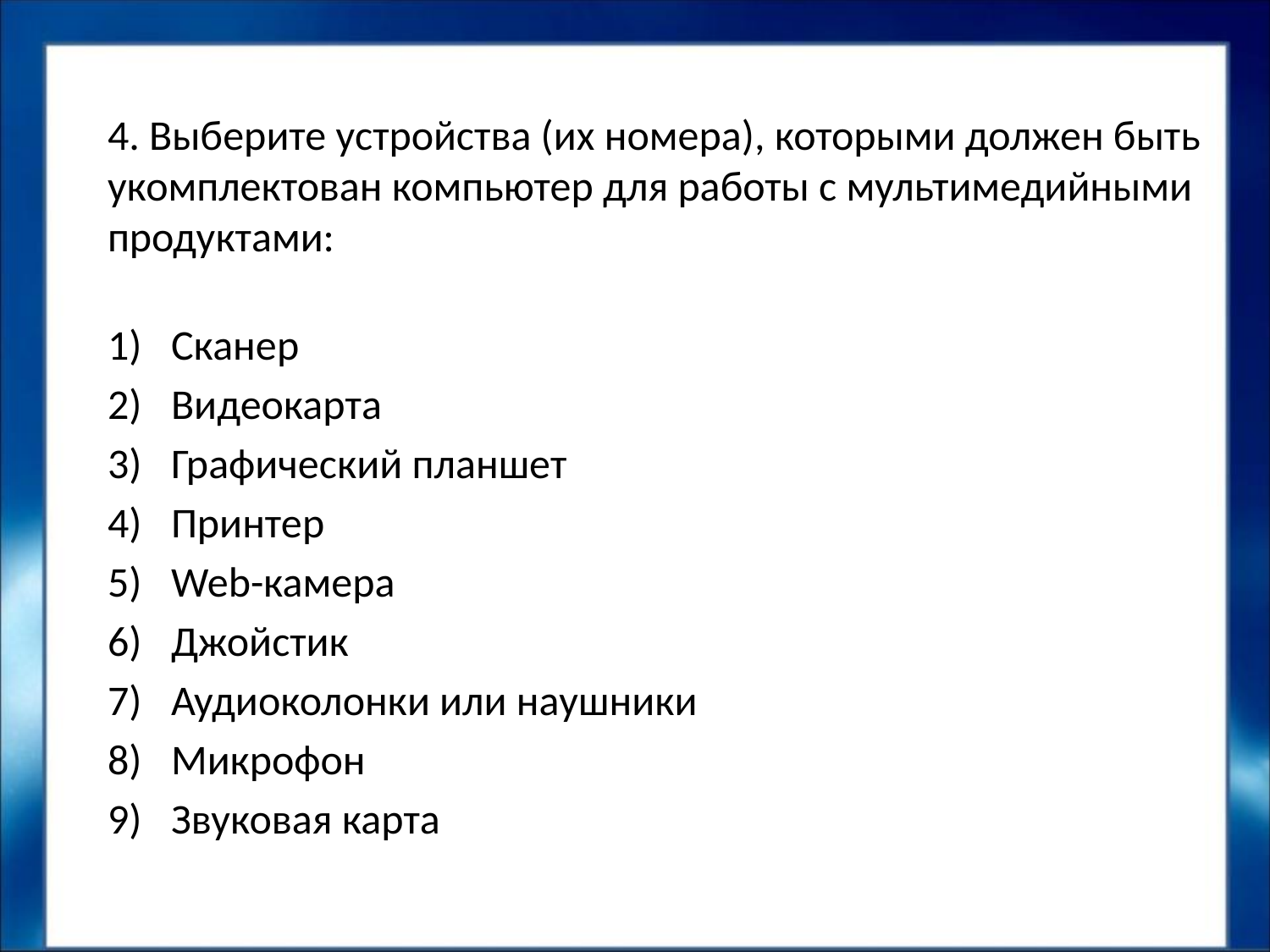

4. Выберите устройства (их номера), которыми должен быть укомплектован компьютер для работы с мультимедийными продуктами:

Сканер
Видеокарта
Графический планшет
Принтер
Web-камера
Джойстик
Аудиоколонки или наушники
Микрофон
Звуковая карта